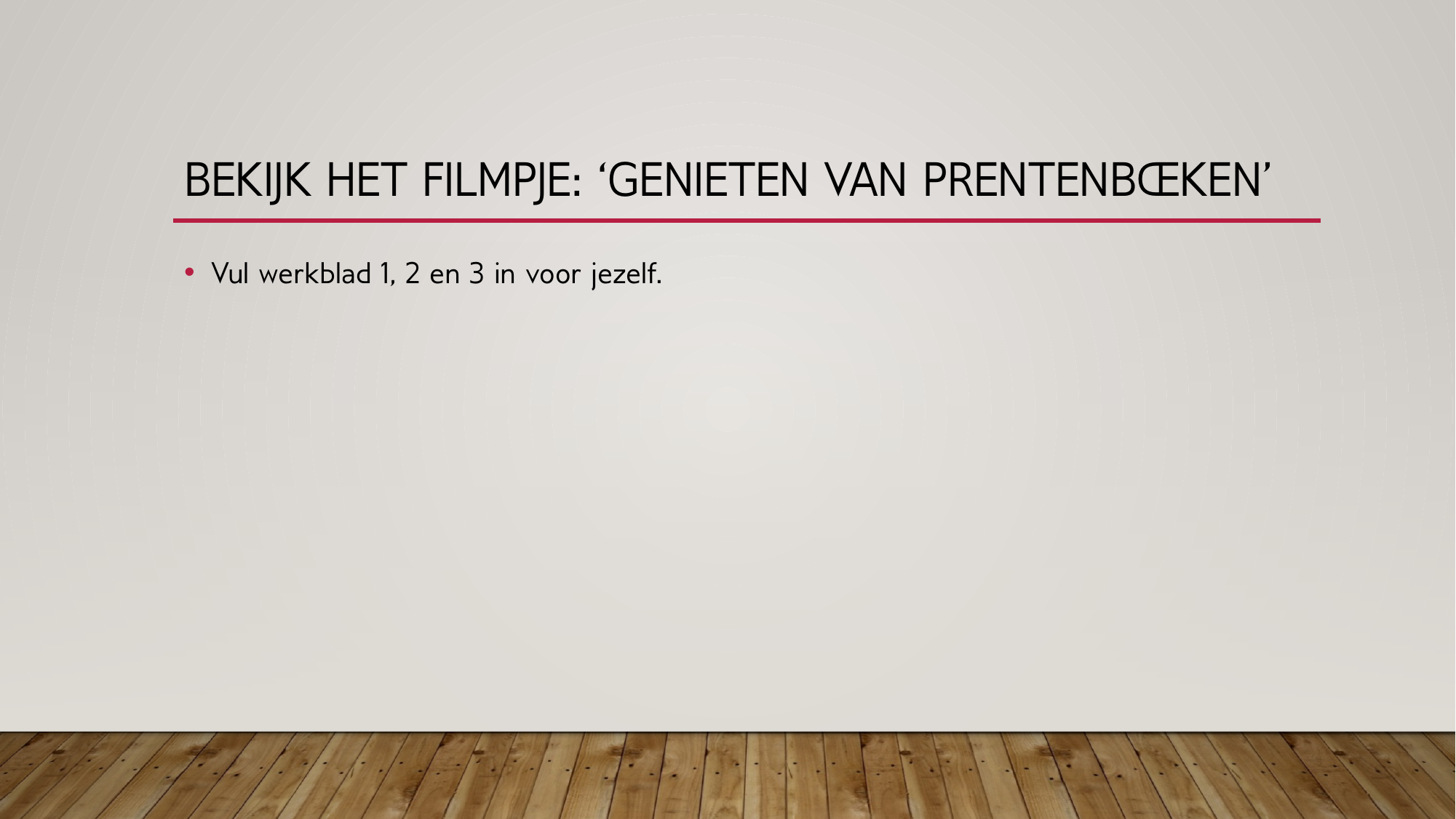

# Bekijk het filmpje: ‘genieten van prentenboeken’
Vul werkblad 1, 2 en 3 in voor jezelf.